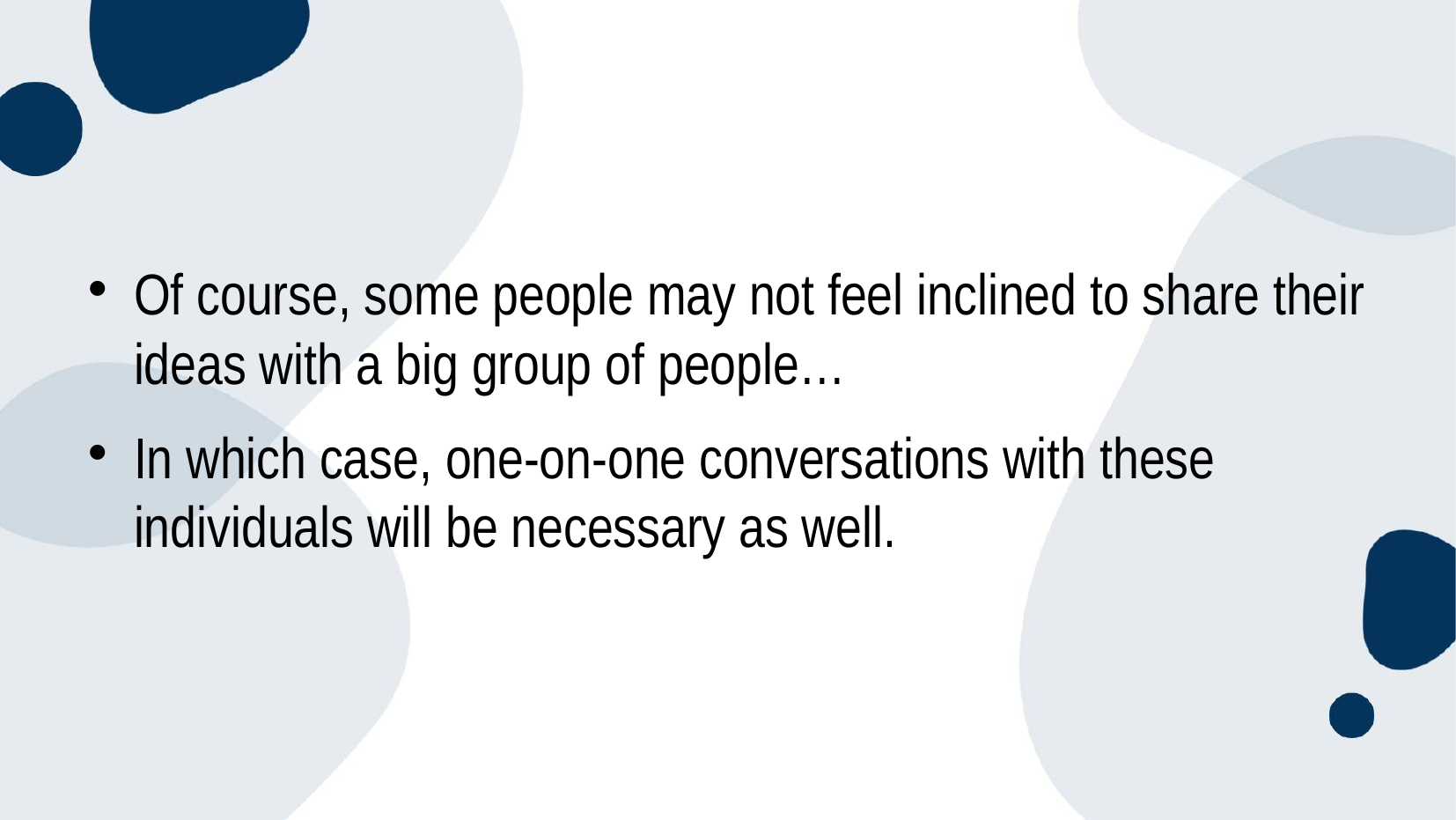

#
Of course, some people may not feel inclined to share their ideas with a big group of people…
In which case, one-on-one conversations with these individuals will be necessary as well.